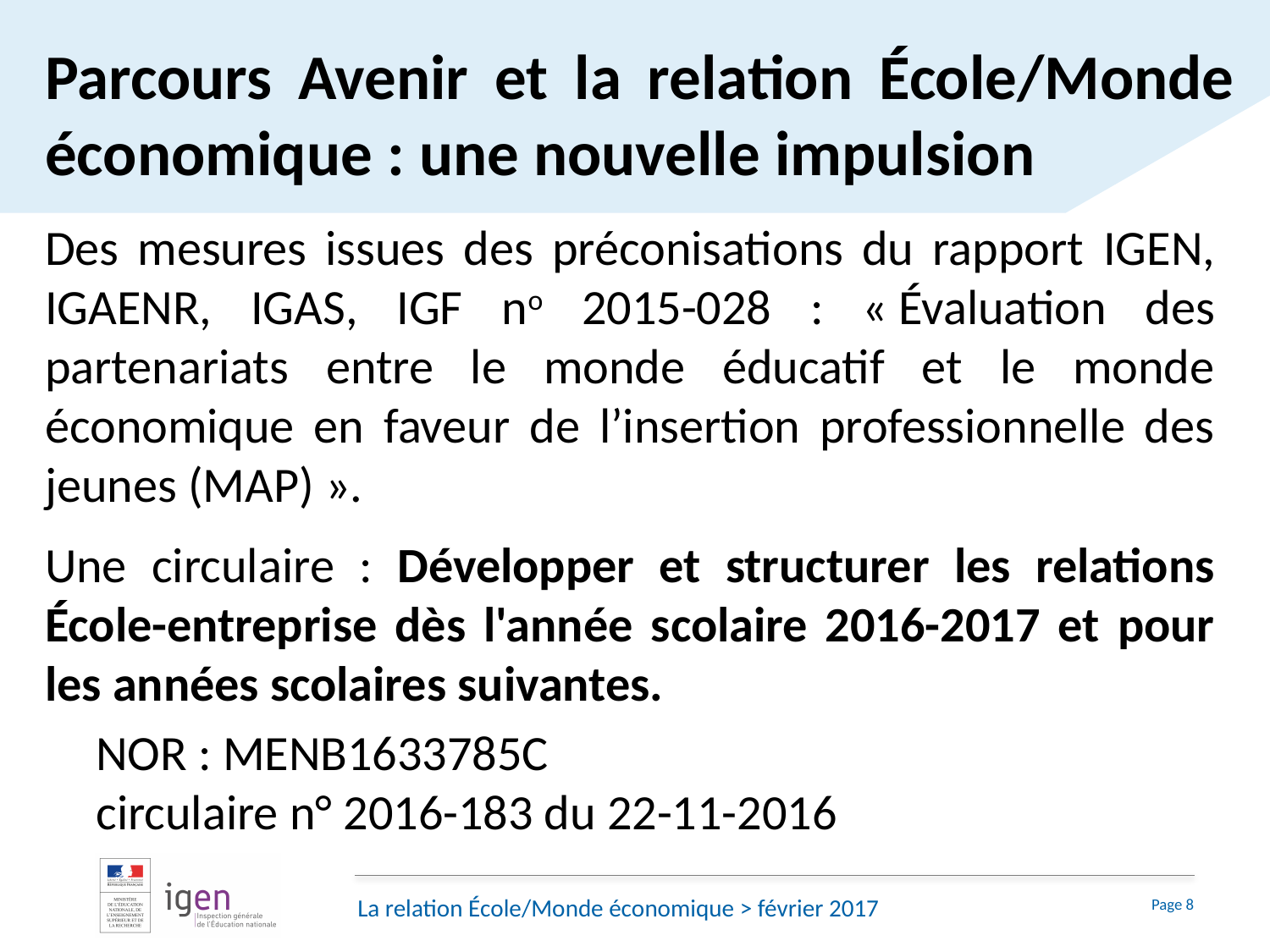

# Parcours Avenir et la relation École/Monde économique : une nouvelle impulsion
Des mesures issues des préconisations du rapport IGEN, IGAENR, IGAS, IGF no 2015-028 : « Évaluation des partenariats entre le monde éducatif et le monde économique en faveur de l’insertion professionnelle des jeunes (MAP) ».

Une circulaire : Développer et structurer les relations École-entreprise dès l'année scolaire 2016-2017 et pour les années scolaires suivantes.
NOR : MENB1633785C
circulaire n° 2016-183 du 22-11-2016